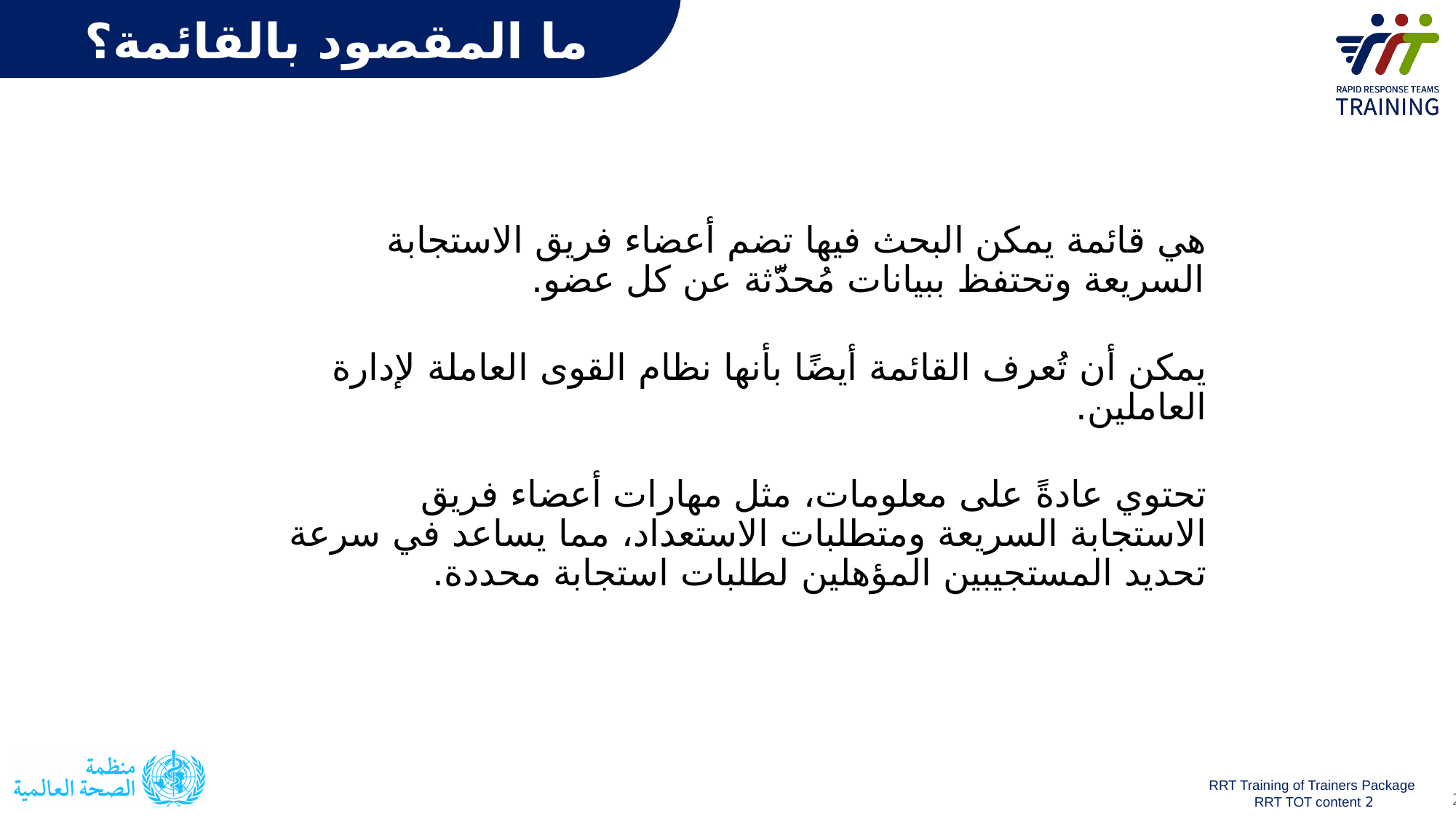

ما المقصود بالقائمة؟
هي قائمة يمكن البحث فيها تضم أعضاء فريق الاستجابة السريعة وتحتفظ ببيانات مُحدَّثة عن كل عضو.

يمكن أن تُعرف القائمة أيضًا بأنها نظام القوى العاملة لإدارة العاملين.

تحتوي عادةً على معلومات، مثل مهارات أعضاء فريق الاستجابة السريعة ومتطلبات الاستعداد، مما يساعد في سرعة تحديد المستجيبين المؤهلين لطلبات استجابة محددة.